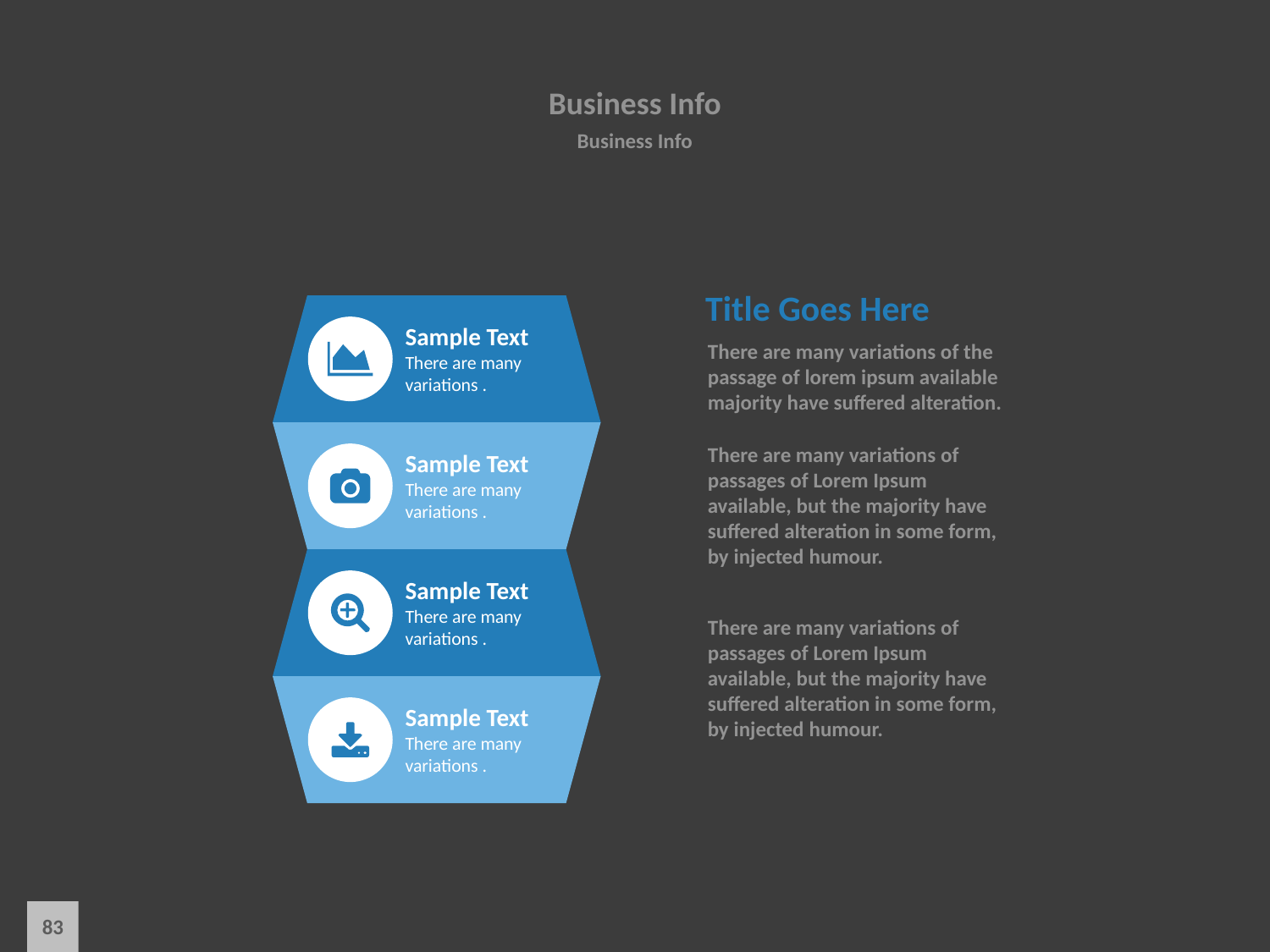

# Business Info
Business Info
Title Goes Here

Sample Text
There are many variations .

There are many variations of the passage of lorem ipsum available  majority have suffered alteration.

There are many variations of passages of Lorem Ipsum available, but the majority have suffered alteration in some form, by injected humour.
Sample Text
There are many variations .

Sample Text
There are many variations .

There are many variations of passages of Lorem Ipsum available, but the majority have suffered alteration in some form, by injected humour.

Sample Text
There are many variations .